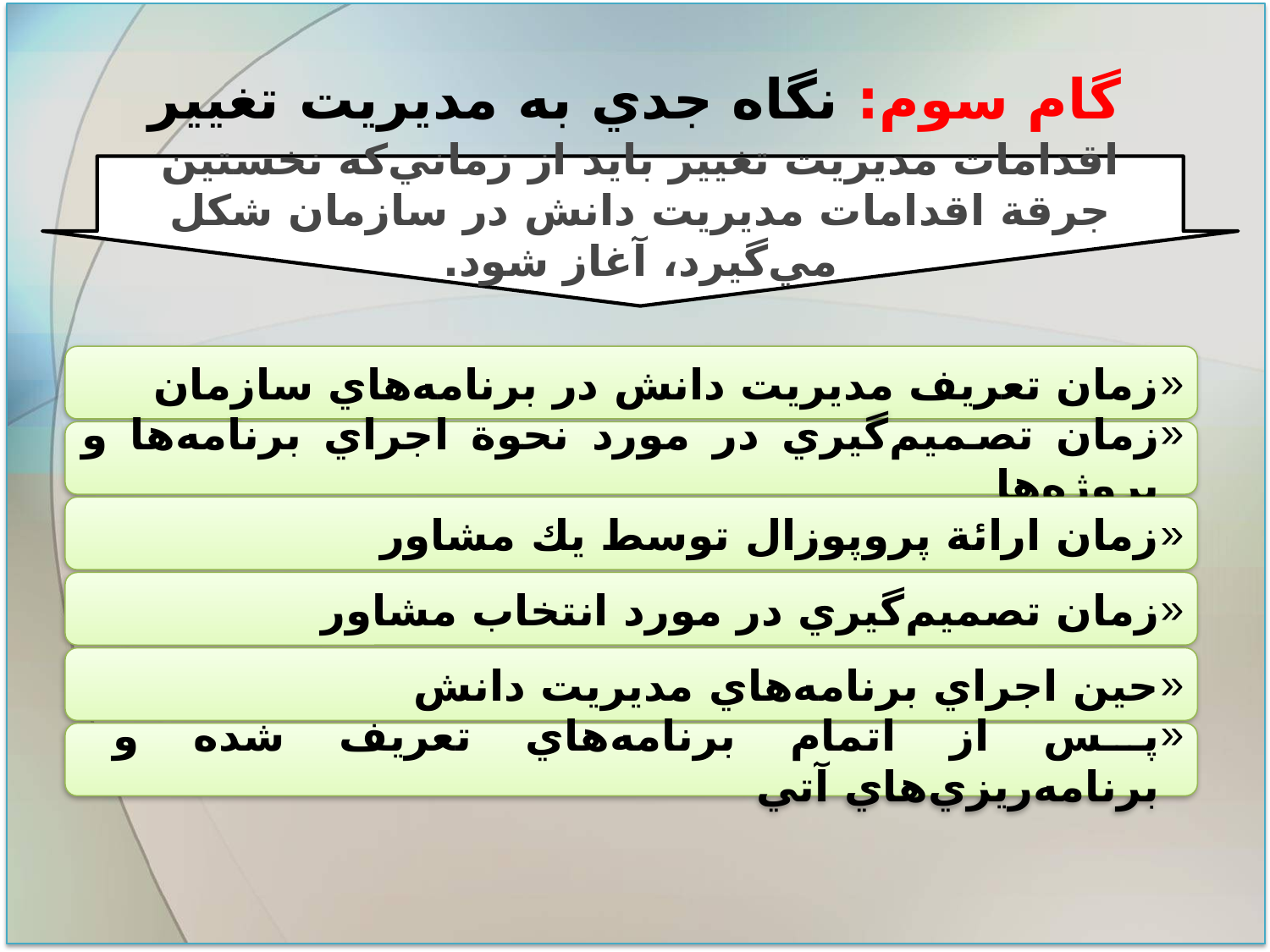

# گام سوم: نگاه جدي به مديريت تغيير
اقدامات مديريت تغيير بايد از زماني‌كه نخستين جرقة اقدامات مديريت دانش در سازمان شكل مي‌گيرد، آغاز شود.
زمان تعريف مديريت دانش در برنامه‌هاي سازمان
زمان تصميم‌گيري در مورد نحوة اجراي برنامه‌ها و پروژه‌ها
زمان ارائة پروپوزال توسط يك مشاور
زمان تصميم‌گيري در مورد انتخاب مشاور
حين اجراي برنامه‌هاي مديريت دانش
پس از اتمام برنامه‌هاي تعريف شده و برنامه‌ريزي‌هاي آتي